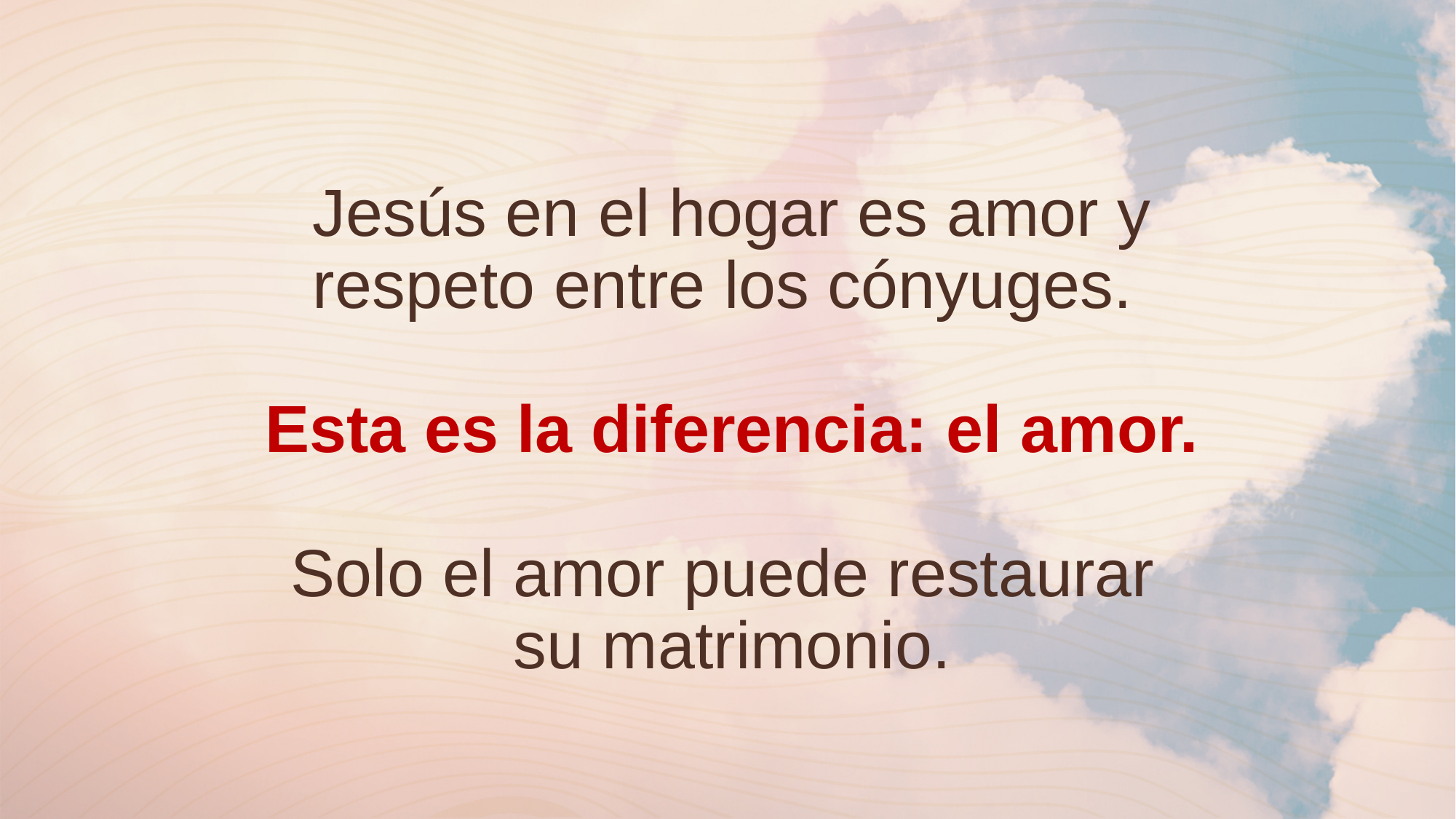

Jesús en el hogar es amor y respeto entre los cónyuges.

Esta es la diferencia: el amor.

Solo el amor puede restaurar
su matrimonio.